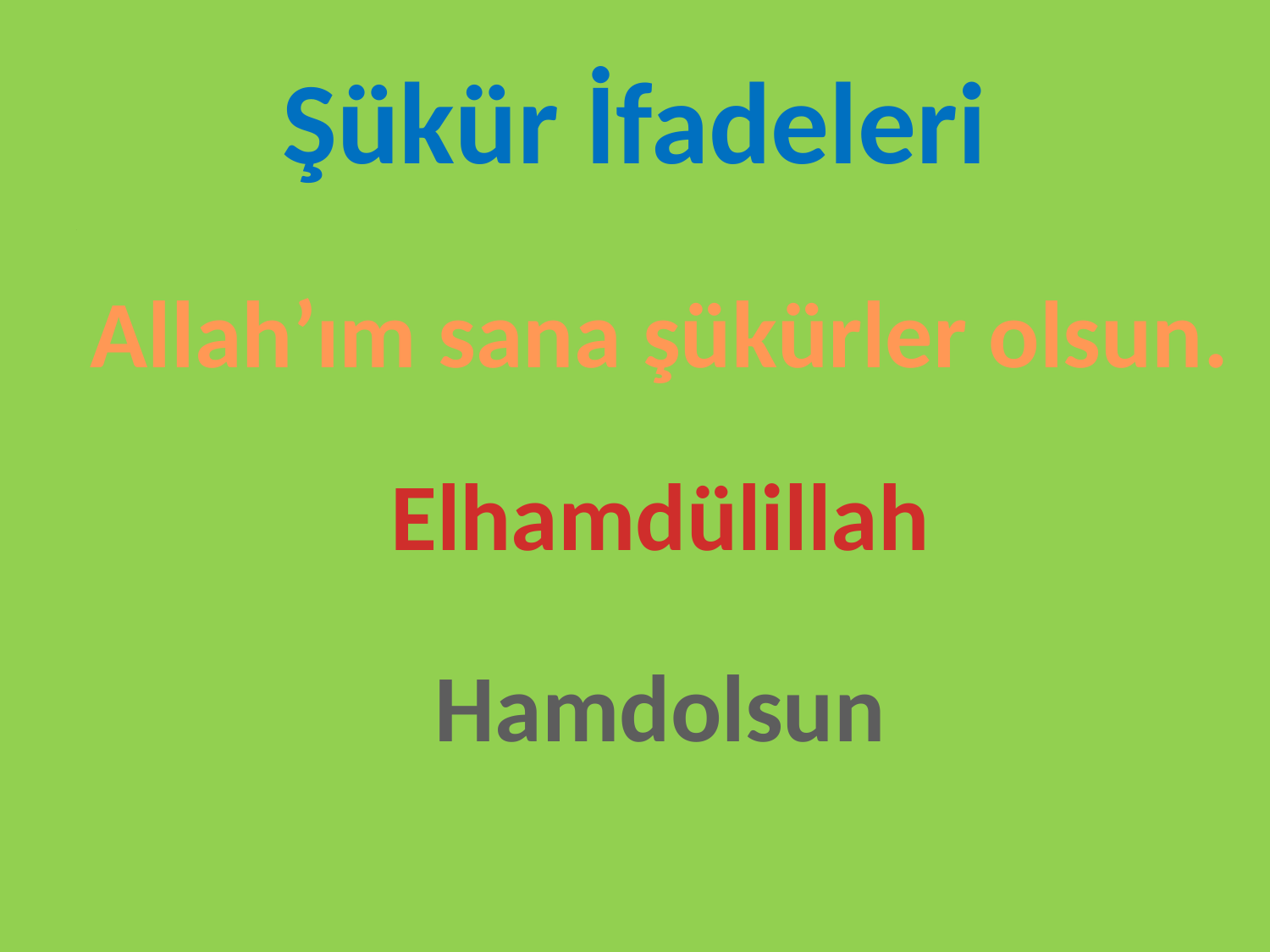

# Şükür İfadeleri
.
Allah’ım sana şükürler olsun.
Elhamdülillah
Hamdolsun